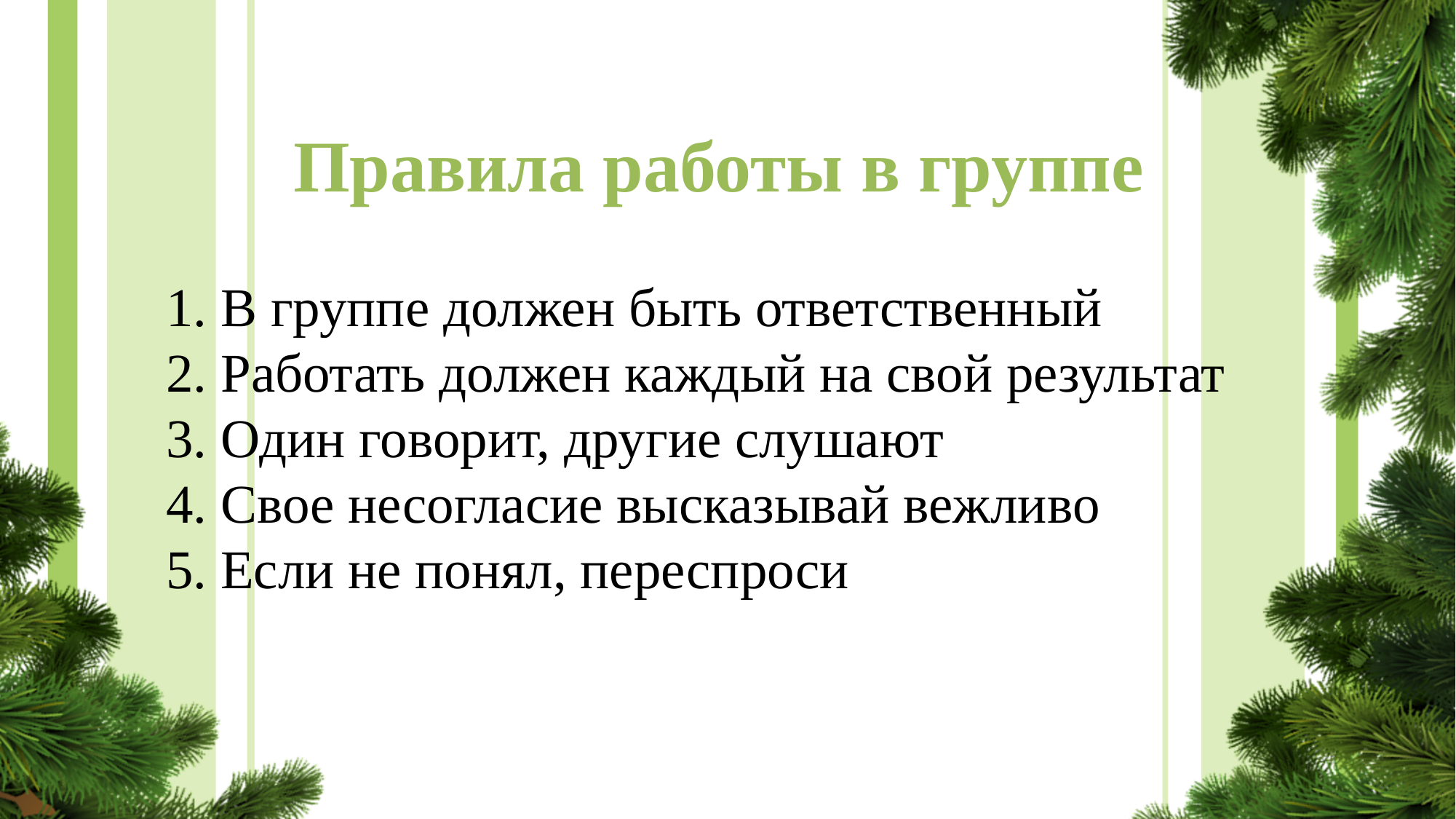

Правила работы в группе

1. В группе должен быть ответственный
2. Работать должен каждый на свой результат
3. Один говорит, другие слушают
4. Свое несогласие высказывай вежливо
5. Если не понял, переспроси